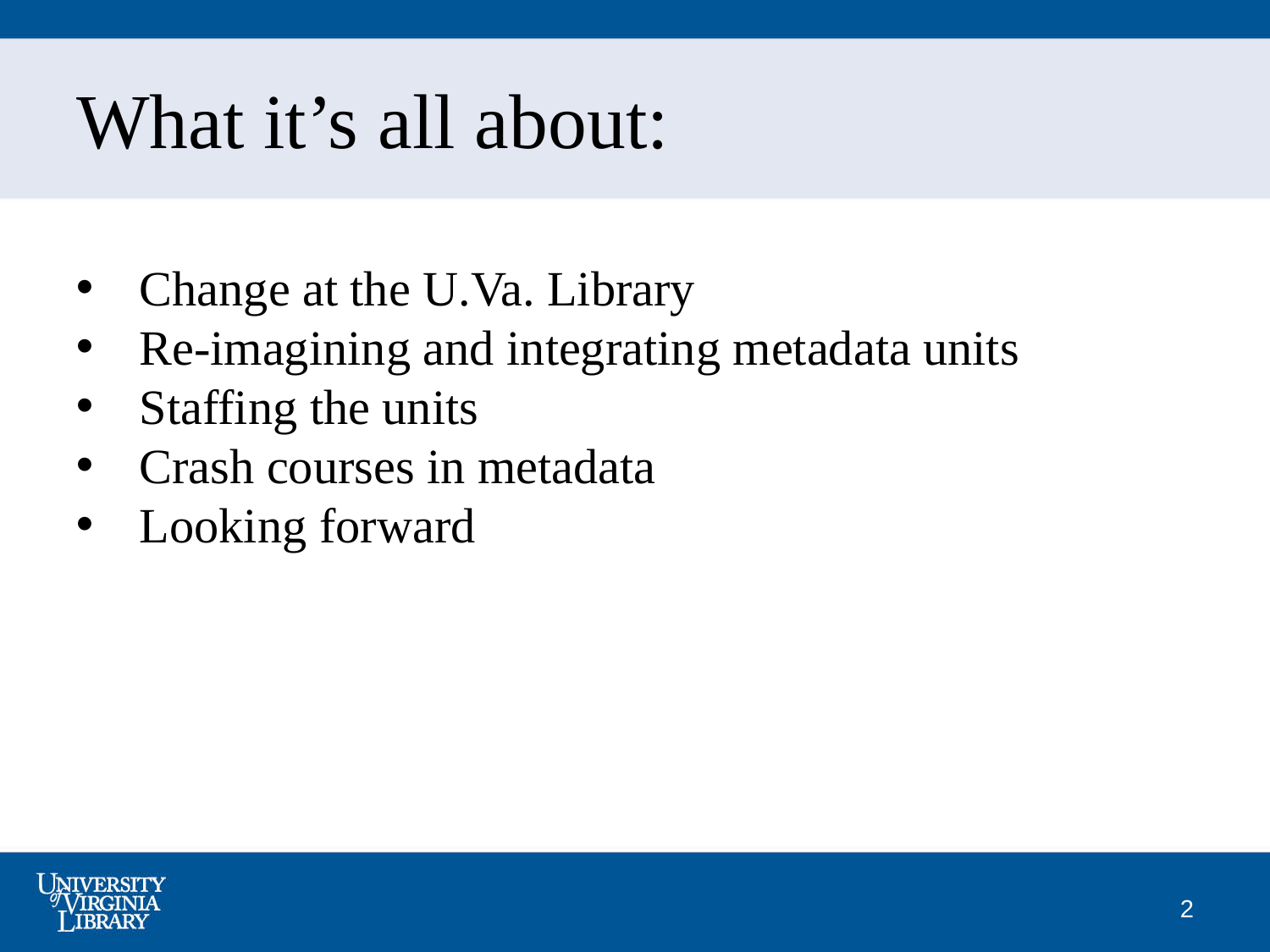

What it’s all about:
Change at the U.Va. Library
Re-imagining and integrating metadata units
Staffing the units
Crash courses in metadata
Looking forward